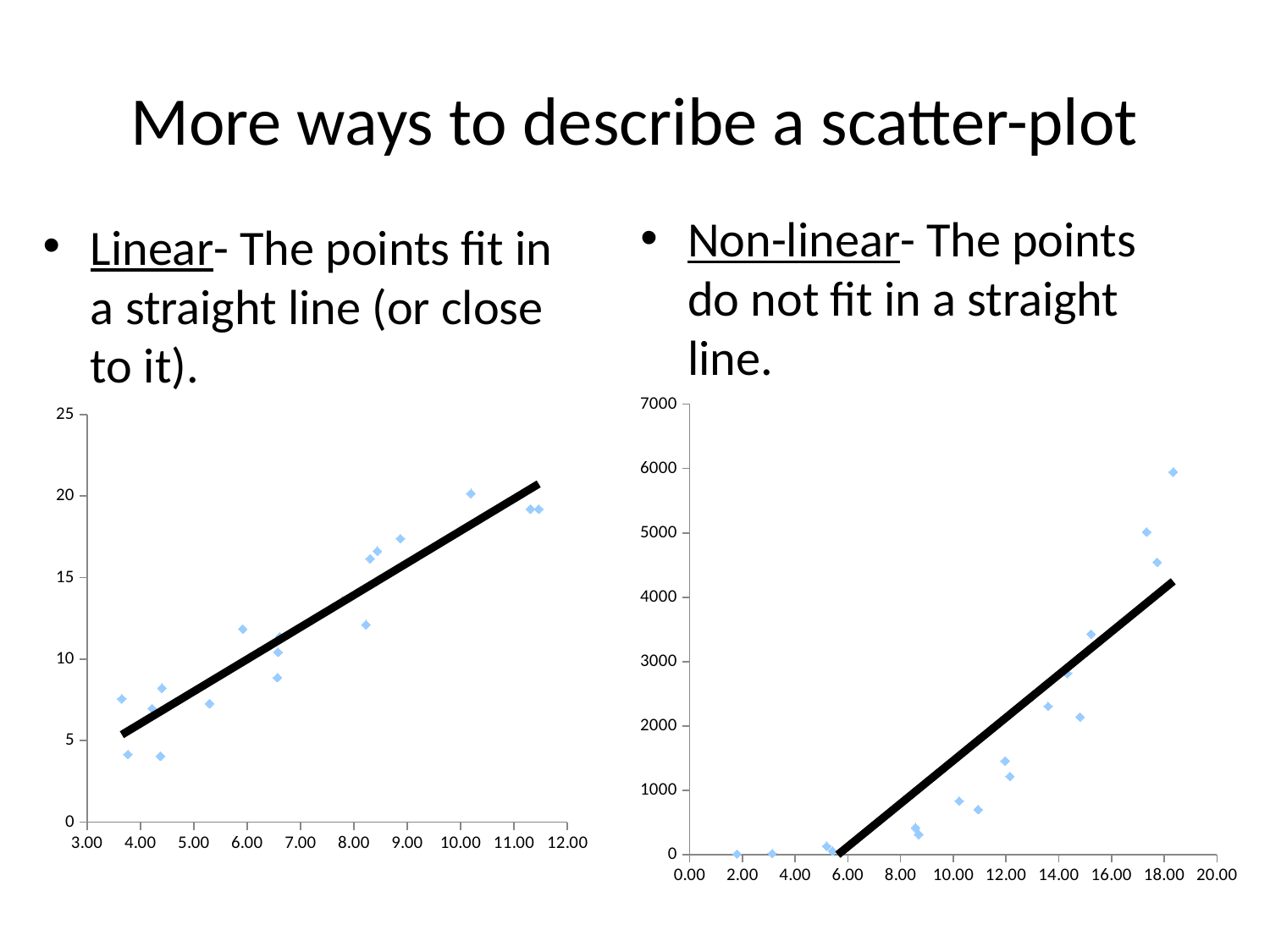

# More ways to describe a scatter-plot
Non-linear- The points do not fit in a straight line.

Linear- The points fit in a straight line (or close to it).

### Chart

| Category | Y |
|---|---|

### Chart

| Category | Y |
|---|---|